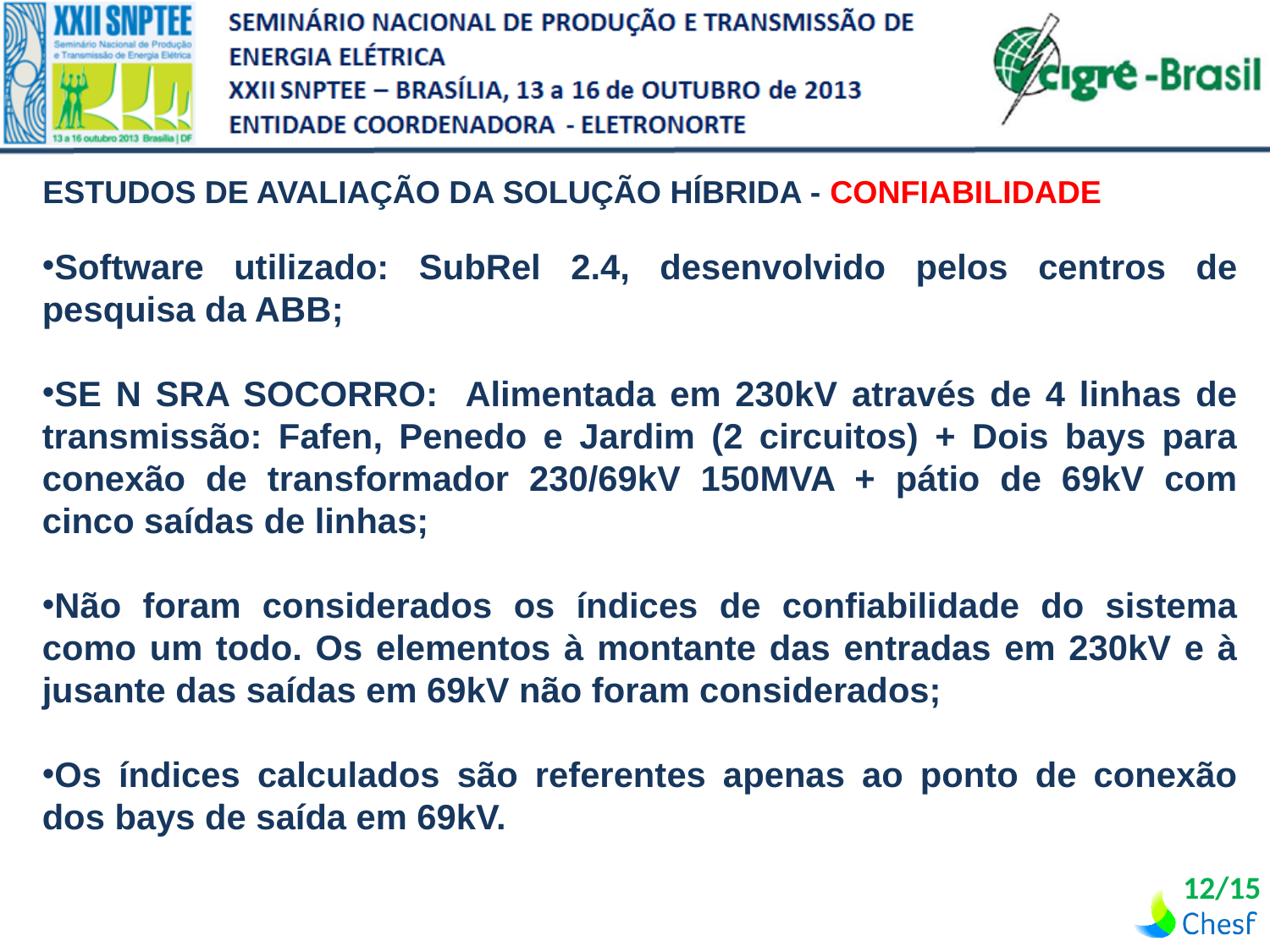

| Estudos de Avaliação da Solução Híbrida - CONFIABILIDADE |
| --- |
Software utilizado: SubRel 2.4, desenvolvido pelos centros de pesquisa da ABB;

SE N SRA SOCORRO:  Alimentada em 230kV através de 4 linhas de transmissão: Fafen, Penedo e Jardim (2 circuitos) + Dois bays para conexão de transformador 230/69kV 150MVA + pátio de 69kV com cinco saídas de linhas;

Não foram considerados os índices de confiabilidade do sistema como um todo. Os elementos à montante das entradas em 230kV e à jusante das saídas em 69kV não foram considerados;

Os índices calculados são referentes apenas ao ponto de conexão dos bays de saída em 69kV.

12/15